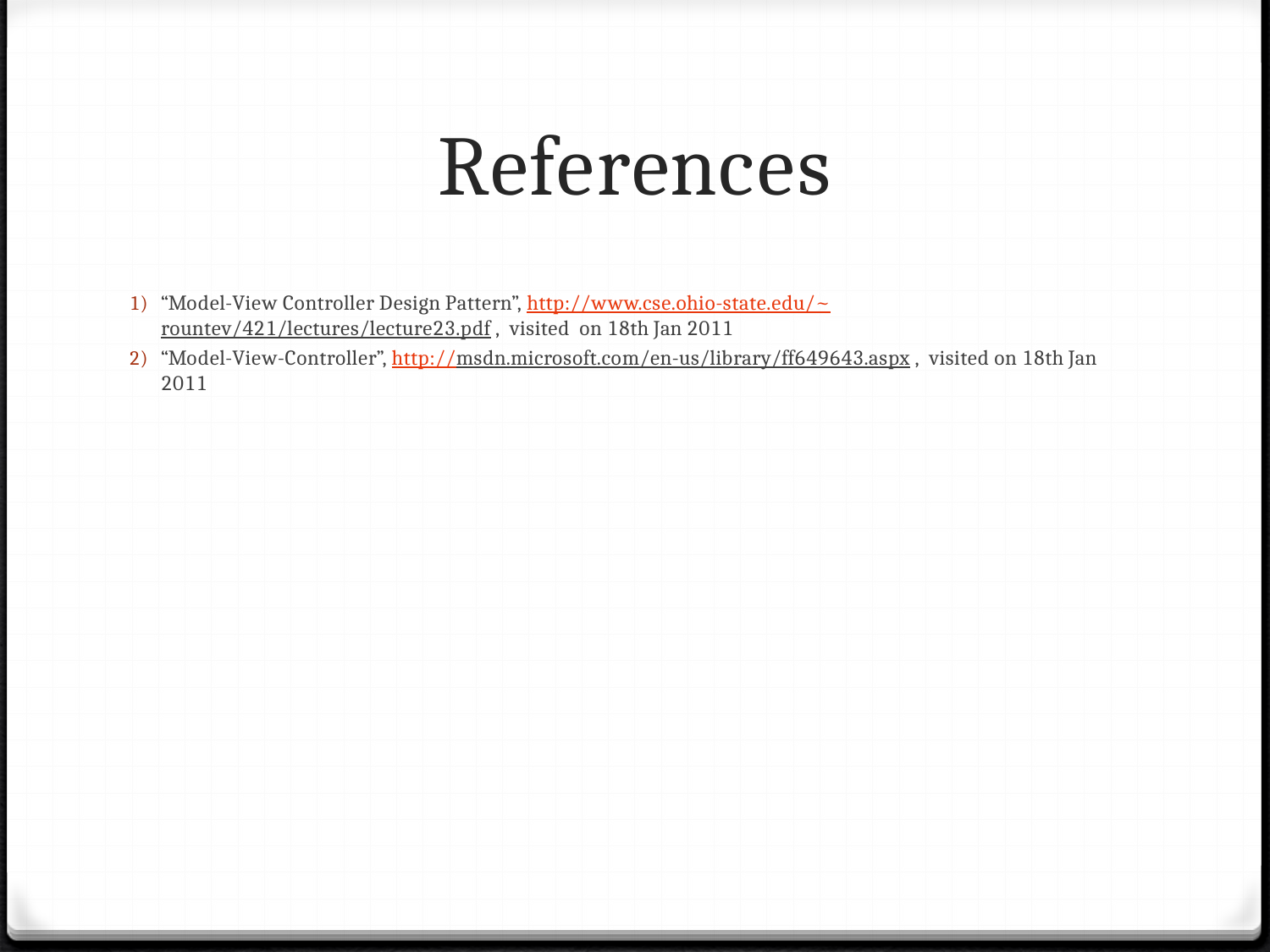

# References
“Model-View Controller Design Pattern”, http://www.cse.ohio-state.edu/~rountev/421/lectures/lecture23.pdf ,  visited  on 18th Jan 2011
“Model-View-Controller”, http://msdn.microsoft.com/en-us/library/ff649643.aspx ,  visited on 18th Jan 2011